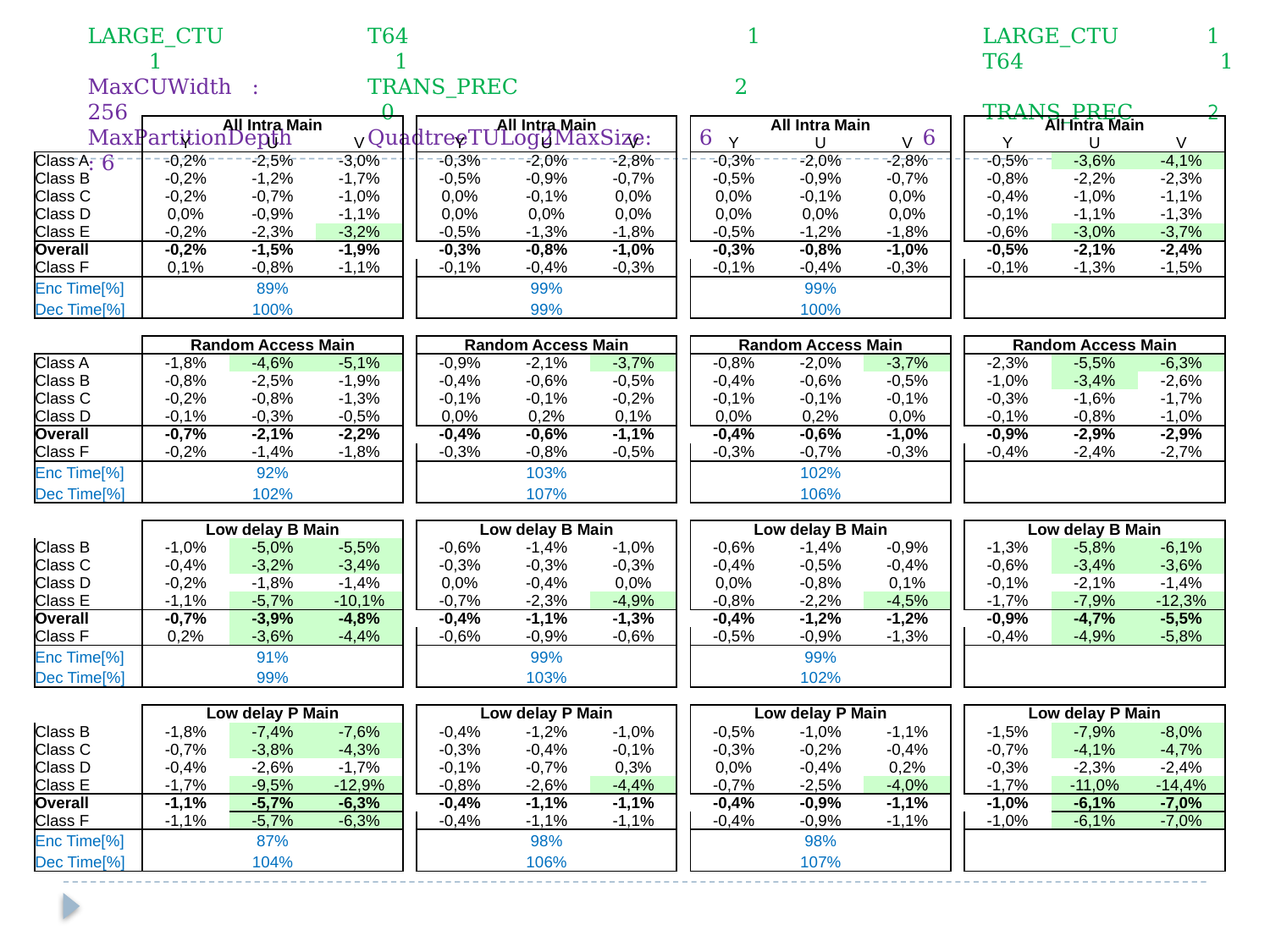

LARGE_CTU             1
MaxCUWidth   : 256
MaxPartitionDepth: 6
T64                                                  1                               1
TRANS_PREC                                2                               0
QuadtreeTULog2MaxSize:       6                               6
LARGE_CTU             1
T64                             1
TRANS_PREC           2

|  | All Intra Main |  |  |  | All Intra Main |  |  |  | All Intra Main |  |  |  | All Intra Main |  |  |
| --- | --- | --- | --- | --- | --- | --- | --- | --- | --- | --- | --- | --- | --- | --- | --- |
|  | Y | U | V |  | Y | U | V |  | Y | U | V |  | Y | U | V |
| Class A | -0,2% | -2,5% | -3,0% |  | -0,3% | -2,0% | -2,8% |  | -0,3% | -2,0% | -2,8% |  | -0,5% | -3,6% | -4,1% |
| Class B | -0,2% | -1,2% | -1,7% |  | -0,5% | -0,9% | -0,7% |  | -0,5% | -0,9% | -0,7% |  | -0,8% | -2,2% | -2,3% |
| Class C | -0,2% | -0,7% | -1,0% |  | 0,0% | -0,1% | 0,0% |  | 0,0% | -0,1% | 0,0% |  | -0,4% | -1,0% | -1,1% |
| Class D | 0,0% | -0,9% | -1,1% |  | 0,0% | 0,0% | 0,0% |  | 0,0% | 0,0% | 0,0% |  | -0,1% | -1,1% | -1,3% |
| Class E | -0,2% | -2,3% | -3,2% |  | -0,5% | -1,3% | -1,8% |  | -0,5% | -1,2% | -1,8% |  | -0,6% | -3,0% | -3,7% |
| Overall | -0,2% | -1,5% | -1,9% |  | -0,3% | -0,8% | -1,0% |  | -0,3% | -0,8% | -1,0% |  | -0,5% | -2,1% | -2,4% |
| Class F | 0,1% | -0,8% | -1,1% |  | -0,1% | -0,4% | -0,3% |  | -0,1% | -0,4% | -0,3% |  | -0,1% | -1,3% | -1,5% |
| Enc Time[%] | 89% |  |  |  | 99% |  |  |  | 99% |  |  |  |  |  |  |
| Dec Time[%] | 100% |  |  |  | 99% |  |  |  | 100% |  |  |  |  |  |  |
|  |  |  |  |  |  |  |  |  |  |  |  |  |  |  |  |
|  | Random Access Main |  |  |  | Random Access Main |  |  |  | Random Access Main |  |  |  | Random Access Main |  |  |
| Class A | -1,8% | -4,6% | -5,1% |  | -0,9% | -2,1% | -3,7% |  | -0,8% | -2,0% | -3,7% |  | -2,3% | -5,5% | -6,3% |
| Class B | -0,8% | -2,5% | -1,9% |  | -0,4% | -0,6% | -0,5% |  | -0,4% | -0,6% | -0,5% |  | -1,0% | -3,4% | -2,6% |
| Class C | -0,2% | -0,8% | -1,3% |  | -0,1% | -0,1% | -0,2% |  | -0,1% | -0,1% | -0,1% |  | -0,3% | -1,6% | -1,7% |
| Class D | -0,1% | -0,3% | -0,5% |  | 0,0% | 0,2% | 0,1% |  | 0,0% | 0,2% | 0,0% |  | -0,1% | -0,8% | -1,0% |
| Overall | -0,7% | -2,1% | -2,2% |  | -0,4% | -0,6% | -1,1% |  | -0,4% | -0,6% | -1,0% |  | -0,9% | -2,9% | -2,9% |
| Class F | -0,2% | -1,4% | -1,8% |  | -0,3% | -0,8% | -0,5% |  | -0,3% | -0,7% | -0,3% |  | -0,4% | -2,4% | -2,7% |
| Enc Time[%] | 92% |  |  |  | 103% |  |  |  | 102% |  |  |  |  |  |  |
| Dec Time[%] | 102% |  |  |  | 107% |  |  |  | 106% |  |  |  |  |  |  |
|  |  |  |  |  |  |  |  |  |  |  |  |  |  |  |  |
|  | Low delay B Main |  |  |  | Low delay B Main |  |  |  | Low delay B Main |  |  |  | Low delay B Main |  |  |
| Class B | -1,0% | -5,0% | -5,5% |  | -0,6% | -1,4% | -1,0% |  | -0,6% | -1,4% | -0,9% |  | -1,3% | -5,8% | -6,1% |
| Class C | -0,4% | -3,2% | -3,4% |  | -0,3% | -0,3% | -0,3% |  | -0,4% | -0,5% | -0,4% |  | -0,6% | -3,4% | -3,6% |
| Class D | -0,2% | -1,8% | -1,4% |  | 0,0% | -0,4% | 0,0% |  | 0,0% | -0,8% | 0,1% |  | -0,1% | -2,1% | -1,4% |
| Class E | -1,1% | -5,7% | -10,1% |  | -0,7% | -2,3% | -4,9% |  | -0,8% | -2,2% | -4,5% |  | -1,7% | -7,9% | -12,3% |
| Overall | -0,7% | -3,9% | -4,8% |  | -0,4% | -1,1% | -1,3% |  | -0,4% | -1,2% | -1,2% |  | -0,9% | -4,7% | -5,5% |
| Class F | 0,2% | -3,6% | -4,4% |  | -0,6% | -0,9% | -0,6% |  | -0,5% | -0,9% | -1,3% |  | -0,4% | -4,9% | -5,8% |
| Enc Time[%] | 91% |  |  |  | 99% |  |  |  | 99% |  |  |  |  |  |  |
| Dec Time[%] | 99% |  |  |  | 103% |  |  |  | 102% |  |  |  |  |  |  |
|  |  |  |  |  |  |  |  |  |  |  |  |  |  |  |  |
|  | Low delay P Main |  |  |  | Low delay P Main |  |  |  | Low delay P Main |  |  |  | Low delay P Main |  |  |
| Class B | -1,8% | -7,4% | -7,6% |  | -0,4% | -1,2% | -1,0% |  | -0,5% | -1,0% | -1,1% |  | -1,5% | -7,9% | -8,0% |
| Class C | -0,7% | -3,8% | -4,3% |  | -0,3% | -0,4% | -0,1% |  | -0,3% | -0,2% | -0,4% |  | -0,7% | -4,1% | -4,7% |
| Class D | -0,4% | -2,6% | -1,7% |  | -0,1% | -0,7% | 0,3% |  | 0,0% | -0,4% | 0,2% |  | -0,3% | -2,3% | -2,4% |
| Class E | -1,7% | -9,5% | -12,9% |  | -0,8% | -2,6% | -4,4% |  | -0,7% | -2,5% | -4,0% |  | -1,7% | -11,0% | -14,4% |
| Overall | -1,1% | -5,7% | -6,3% |  | -0,4% | -1,1% | -1,1% |  | -0,4% | -0,9% | -1,1% |  | -1,0% | -6,1% | -7,0% |
| Class F | -1,1% | -5,7% | -6,3% |  | -0,4% | -1,1% | -1,1% |  | -0,4% | -0,9% | -1,1% |  | -1,0% | -6,1% | -7,0% |
| Enc Time[%] | 87% |  |  |  | 98% |  |  |  | 98% |  |  |  |  |  |  |
| Dec Time[%] | 104% |  |  |  | 106% |  |  |  | 107% |  |  |  |  |  |  |